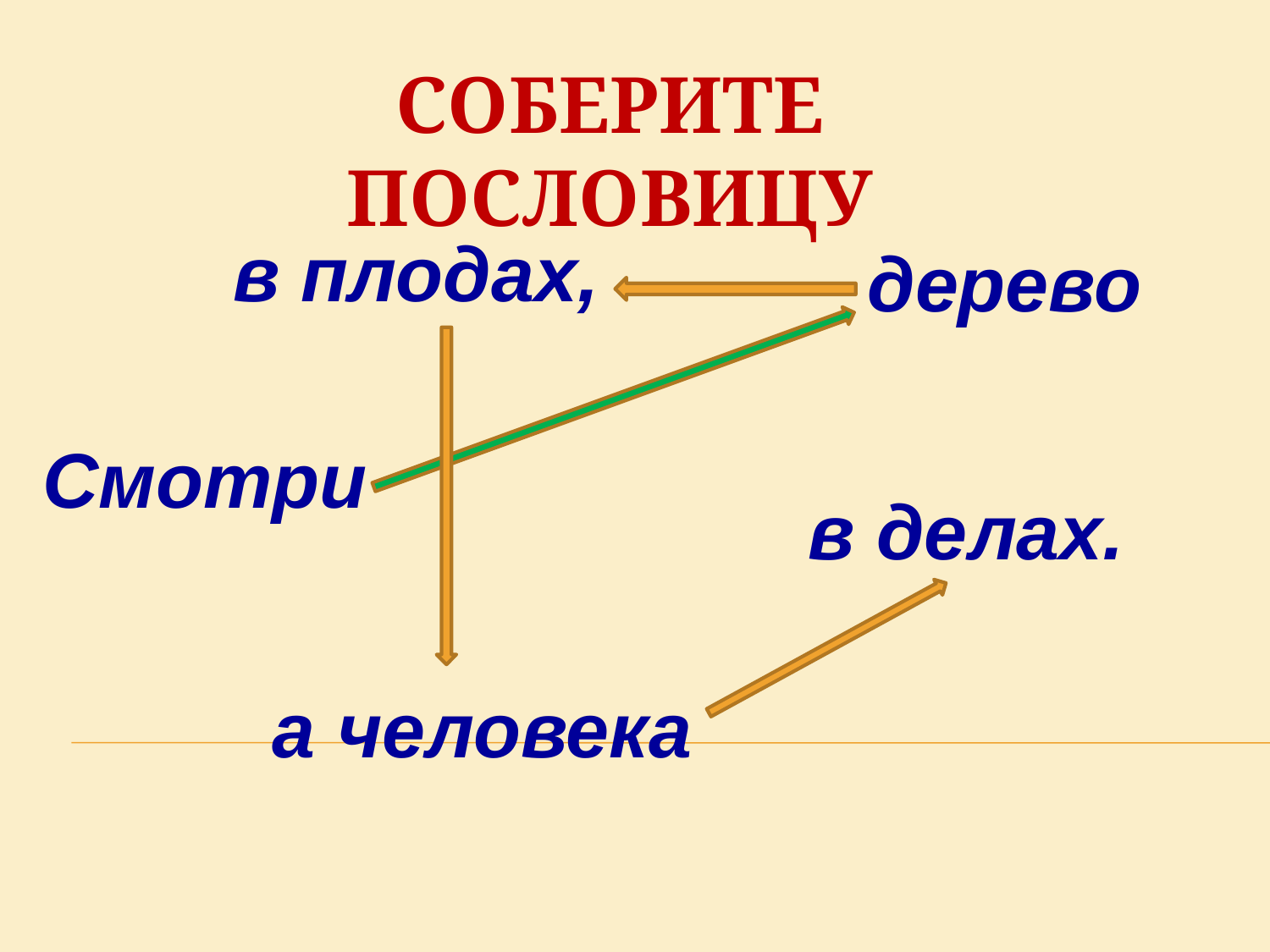

Соберите пословицу

в плодах,
дерево
#

Смотри
в делах.

а человека